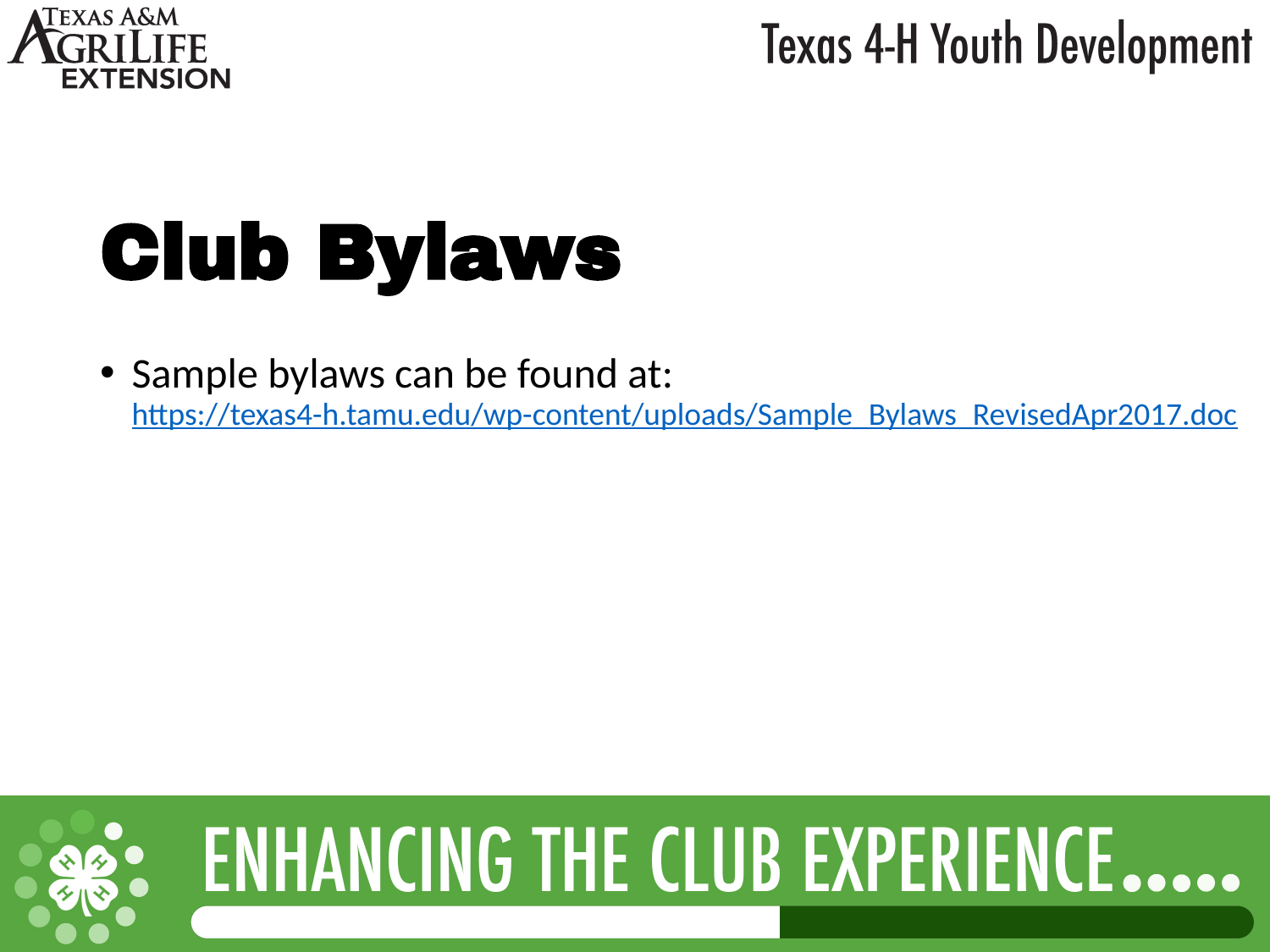

Club Bylaws
Sample bylaws can be found at:
https://texas4-h.tamu.edu/wp-content/uploads/Sample_Bylaws_RevisedApr2017.doc